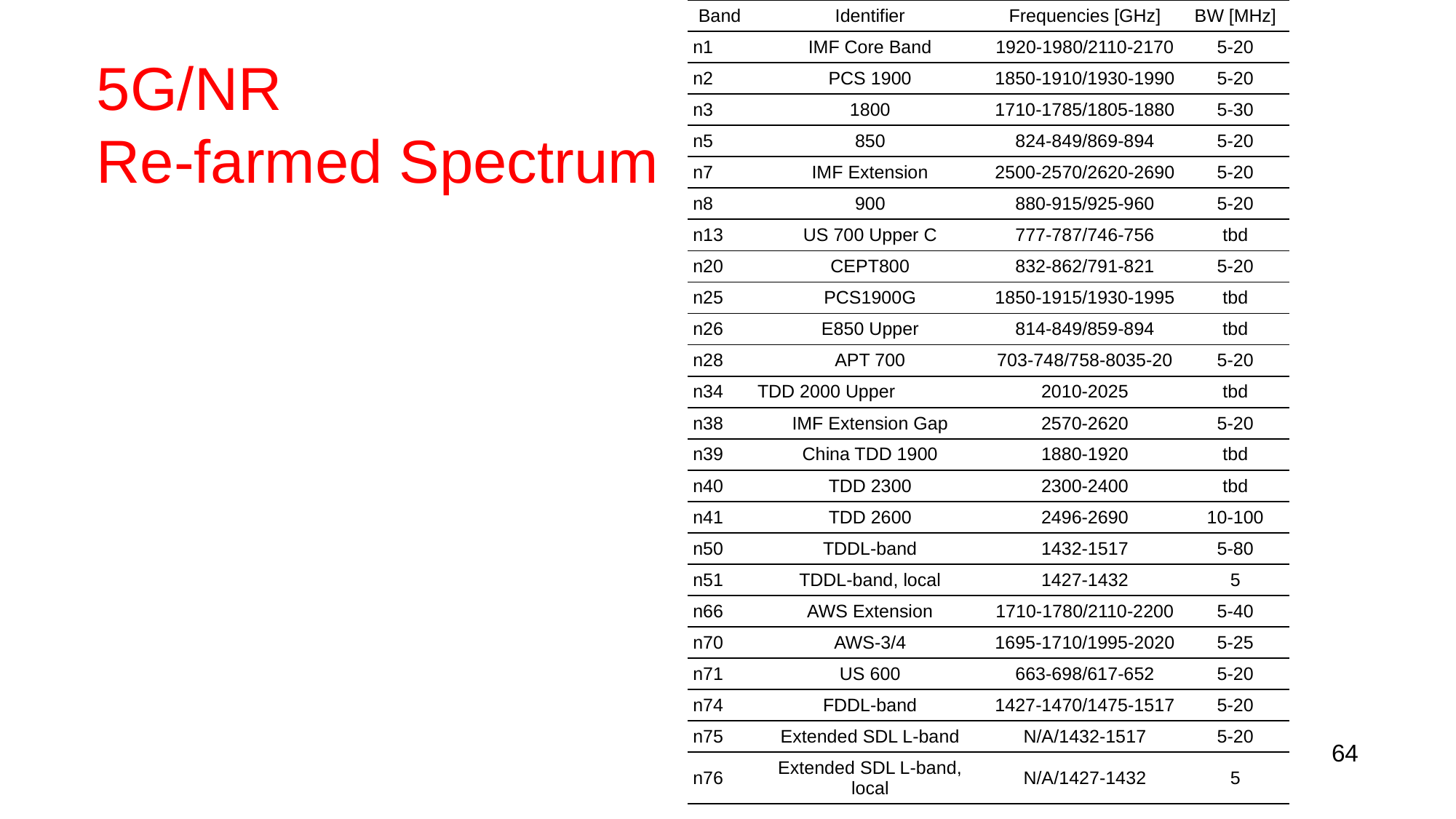

| Band | Identifier | Frequencies [GHz] | BW [MHz] |
| --- | --- | --- | --- |
| n1 | IMF Core Band | 1920-1980/2110-2170 | 5-20 |
| n2 | PCS 1900 | 1850-1910/1930-1990 | 5-20 |
| n3 | 1800 | 1710-1785/1805-1880 | 5-30 |
| n5 | 850 | 824-849/869-894 | 5-20 |
| n7 | IMF Extension | 2500-2570/2620-2690 | 5-20 |
| n8 | 900 | 880-915/925-960 | 5-20 |
| n13 | US 700 Upper C | 777-787/746-756 | tbd |
| n20 | CEPT800 | 832-862/791-821 | 5-20 |
| n25 | PCS1900G | 1850-1915/1930-1995 | tbd |
| n26 | E850 Upper | 814-849/859-894 | tbd |
| n28 | APT 700 | 703-748/758-8035-20 | 5-20 |
| n34 | TDD 2000 Upper | 2010-2025 | tbd |
| n38 | IMF Extension Gap | 2570-2620 | 5-20 |
| n39 | China TDD 1900 | 1880-1920 | tbd |
| n40 | TDD 2300 | 2300-2400 | tbd |
| n41 | TDD 2600 | 2496-2690 | 10-100 |
| n50 | TDDL-band | 1432-1517 | 5-80 |
| n51 | TDDL-band, local | 1427-1432 | 5 |
| n66 | AWS Extension | 1710-1780/2110-2200 | 5-40 |
| n70 | AWS-3/4 | 1695-1710/1995-2020 | 5-25 |
| n71 | US 600 | 663-698/617-652 | 5-20 |
| n74 | FDDL-band | 1427-1470/1475-1517 | 5-20 |
| n75 | Extended SDL L-band | N/A/1432-1517 | 5-20 |
| n76 | Extended SDL L-band, local | N/A/1427-1432 | 5 |
# 5G/NR Re-farmed Spectrum
64